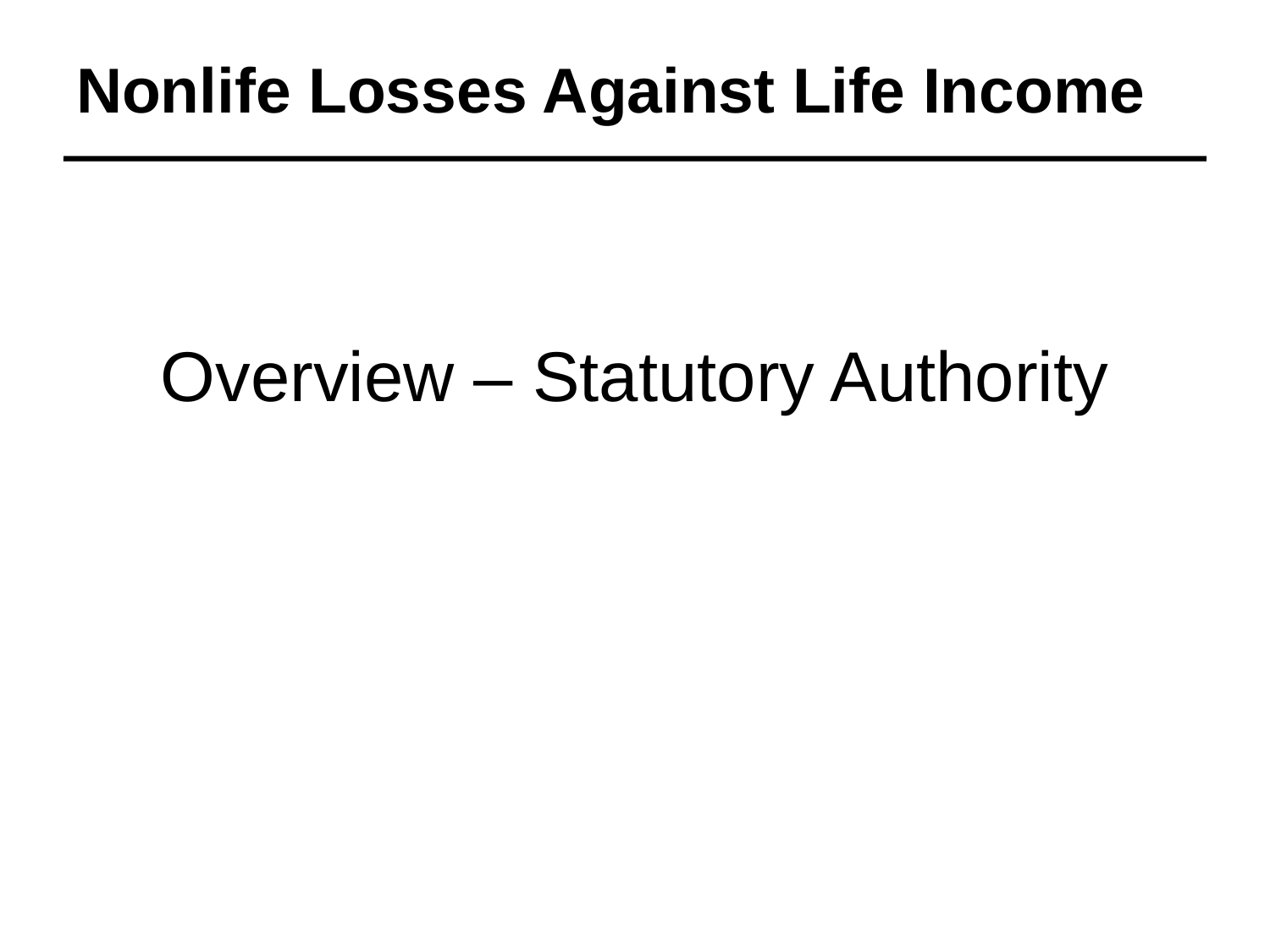

# Nonlife Losses Against Life Income

Overview – Statutory Authority